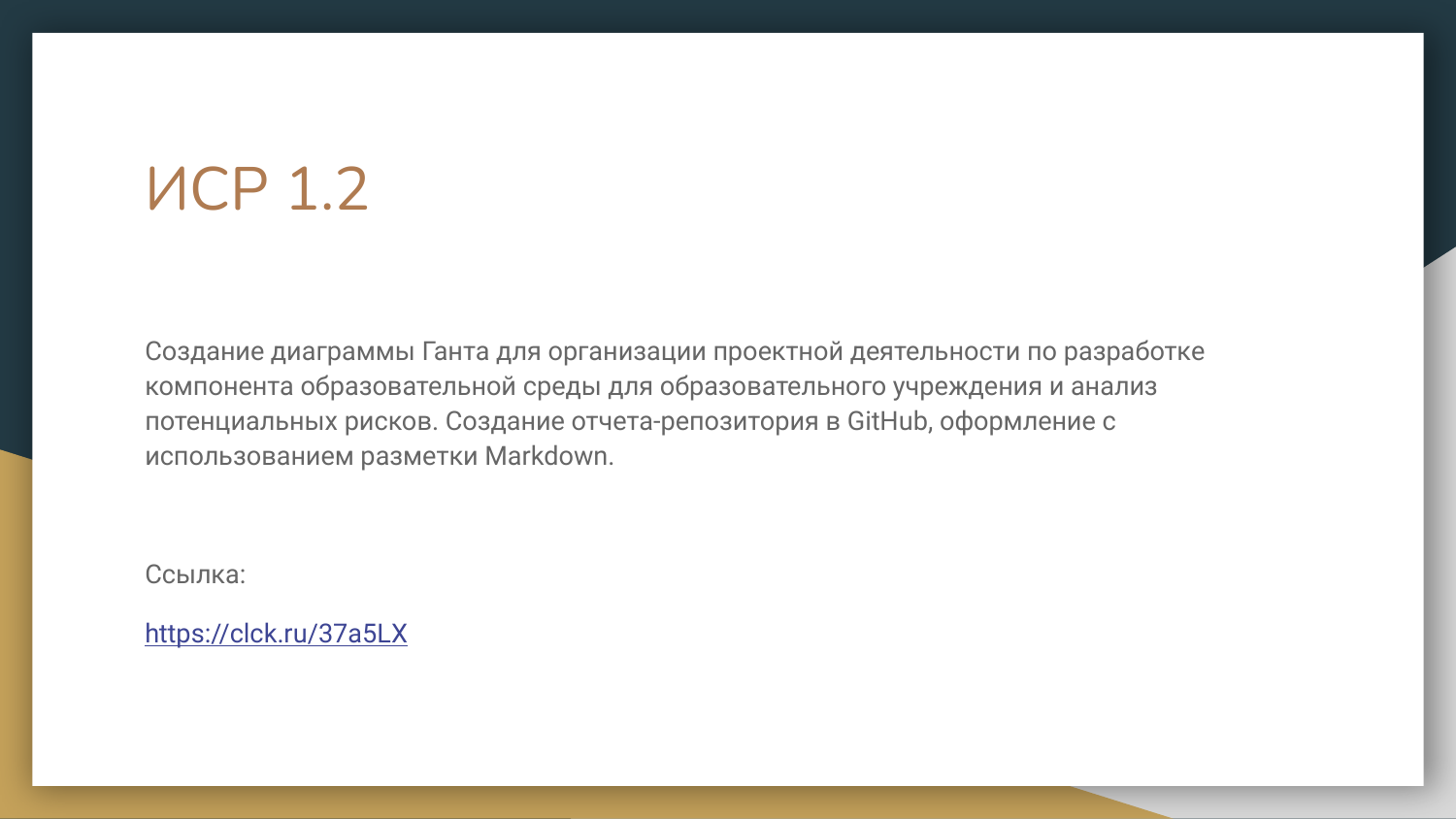

# ИСР 1.2
Создание диаграммы Ганта для организации проектной деятельности по разработке компонента образовательной среды для образовательного учреждения и анализ потенциальных рисков. Создание отчета-репозитория в GitHub, оформление с использованием разметки Markdown.

Ссылка:
https://clck.ru/37a5LX